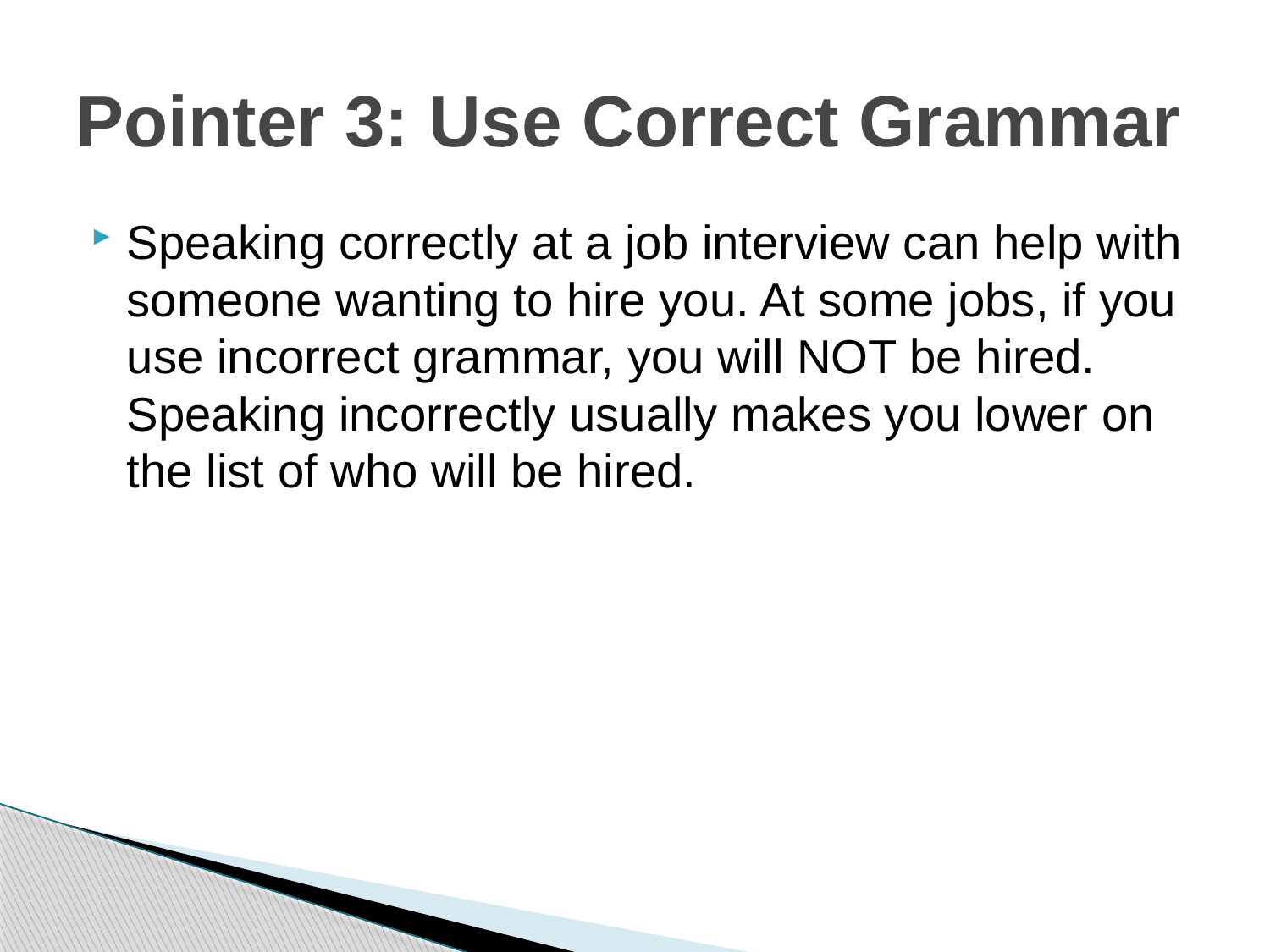

# Pointer 3: Use Correct Grammar
Speaking correctly at a job interview can help with someone wanting to hire you. At some jobs, if you use incorrect grammar, you will NOT be hired. Speaking incorrectly usually makes you lower on the list of who will be hired.